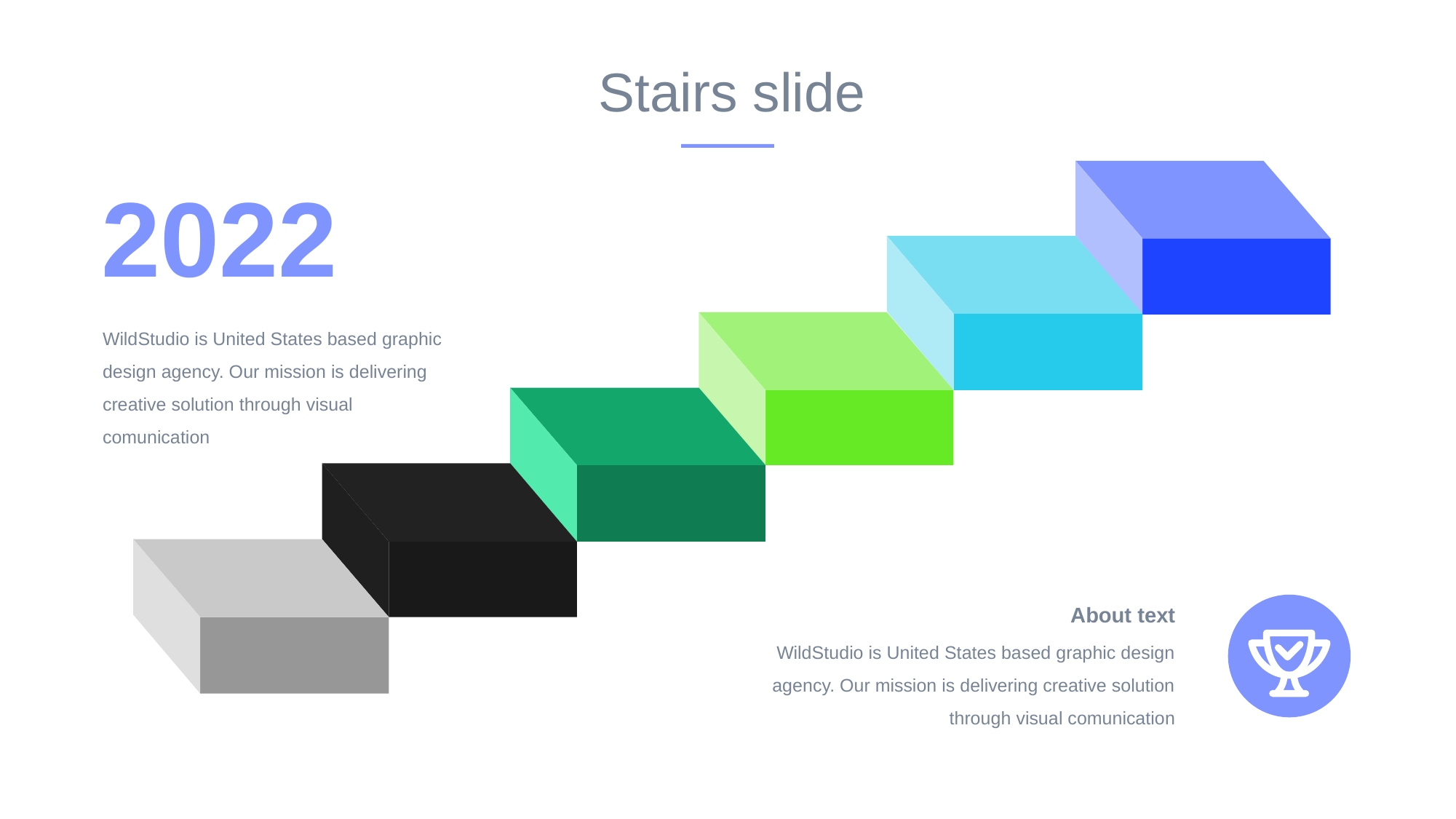

# Stairs slide

2022
WildStudio is United States based graphic design agency. Our mission is delivering creative solution through visual comunication
About text
WildStudio is United States based graphic design agency. Our mission is delivering creative solution through visual comunication